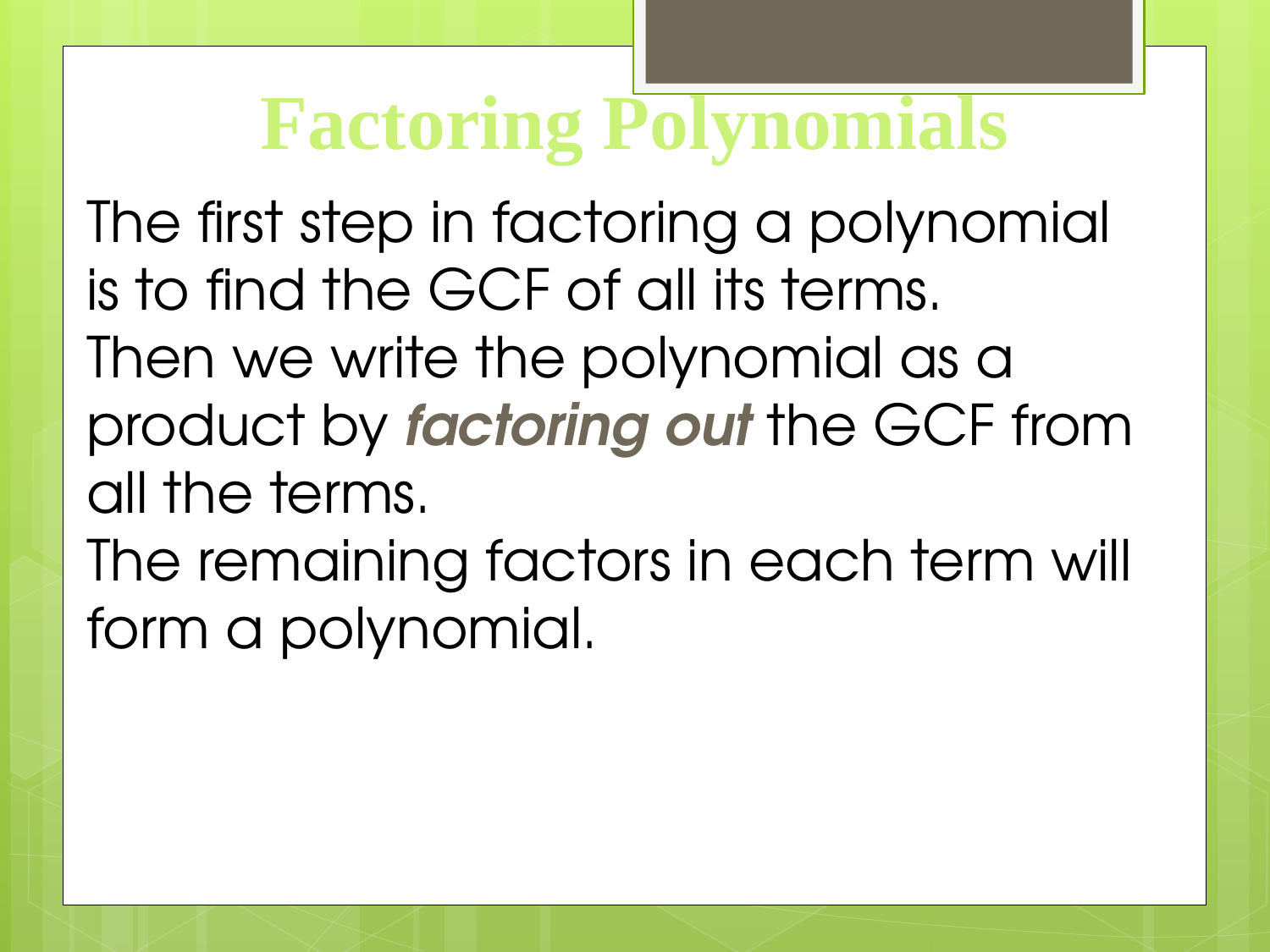

Factoring Polynomials
The first step in factoring a polynomial is to find the GCF of all its terms.
Then we write the polynomial as a product by factoring out the GCF from all the terms.
The remaining factors in each term will form a polynomial.